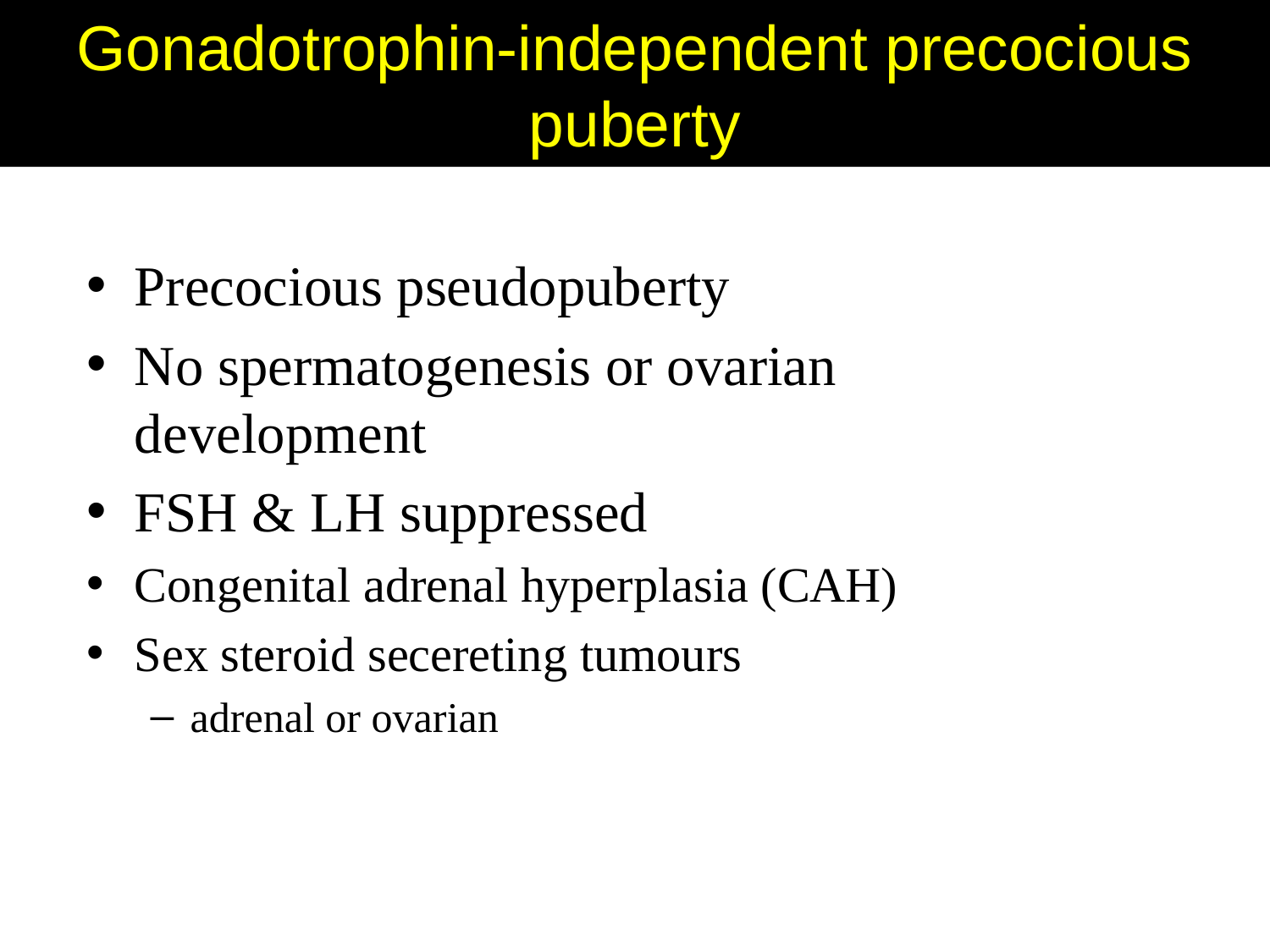

# Gonadotrophin-independent precocious puberty
Precocious pseudopuberty
No spermatogenesis or ovarian development
FSH & LH suppressed
Congenital adrenal hyperplasia (CAH)
Sex steroid secereting tumours
adrenal or ovarian